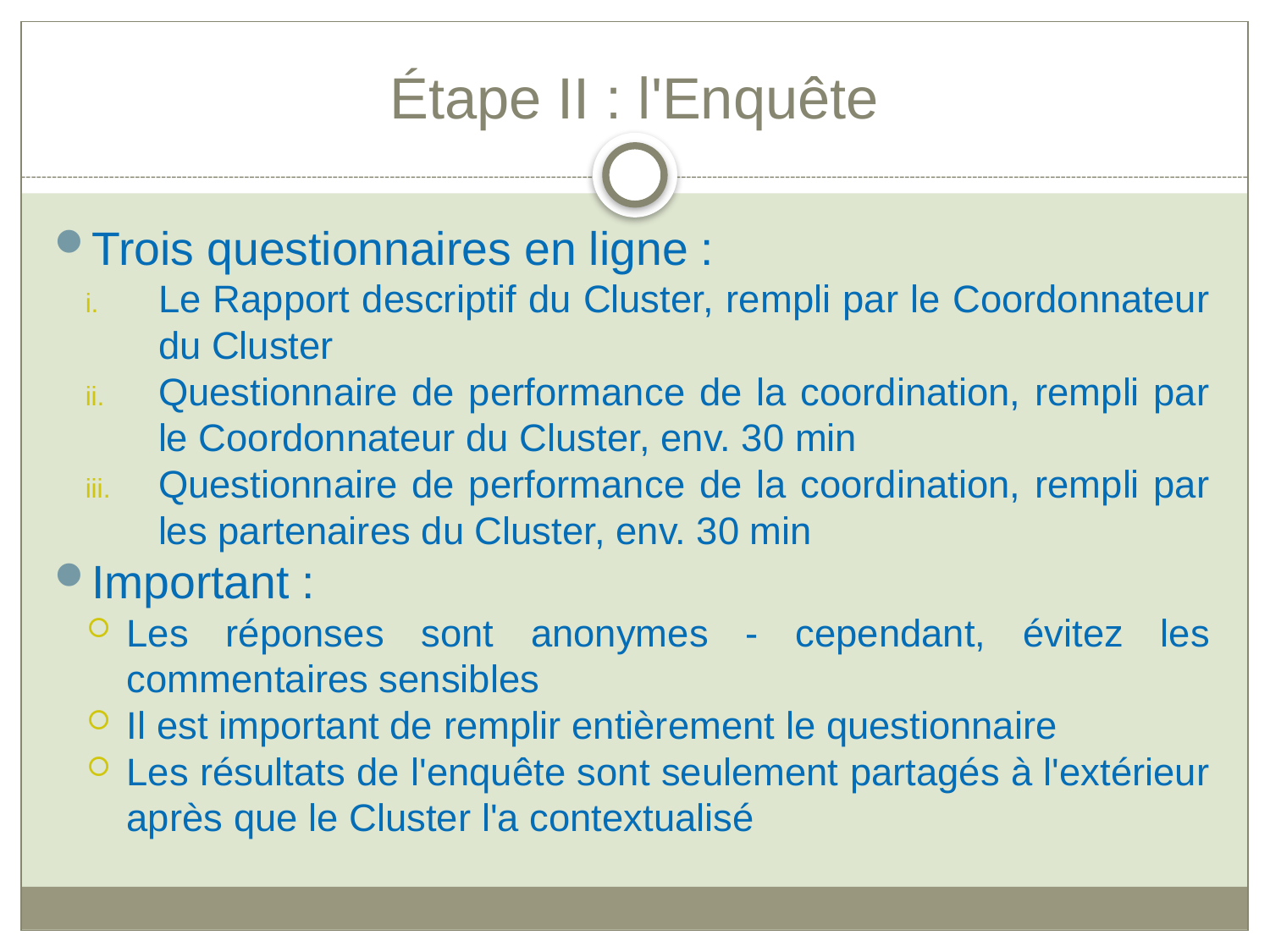

# Étape II : l'Enquête
Trois questionnaires en ligne :
Le Rapport descriptif du Cluster, rempli par le Coordonnateur du Cluster
Questionnaire de performance de la coordination, rempli par le Coordonnateur du Cluster, env. 30 min
Questionnaire de performance de la coordination, rempli par les partenaires du Cluster, env. 30 min
Important :
Les réponses sont anonymes - cependant, évitez les commentaires sensibles
Il est important de remplir entièrement le questionnaire
Les résultats de l'enquête sont seulement partagés à l'extérieur après que le Cluster l'a contextualisé